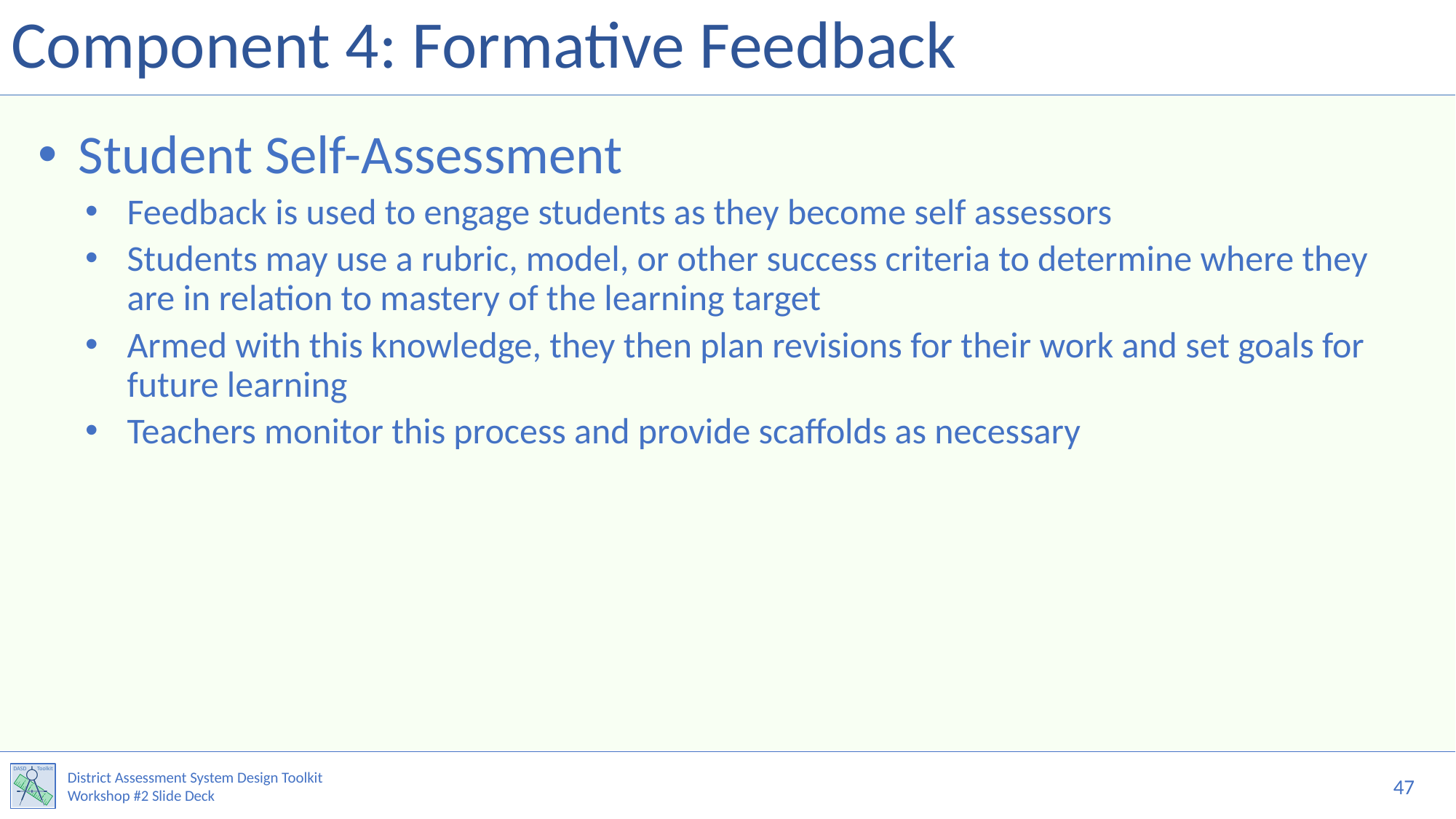

# Component 4: Formative Feedback
Student Self-Assessment
Feedback is used to engage students as they become self assessors
Students may use a rubric, model, or other success criteria to determine where they are in relation to mastery of the learning target
Armed with this knowledge, they then plan revisions for their work and set goals for future learning
Teachers monitor this process and provide scaffolds as necessary